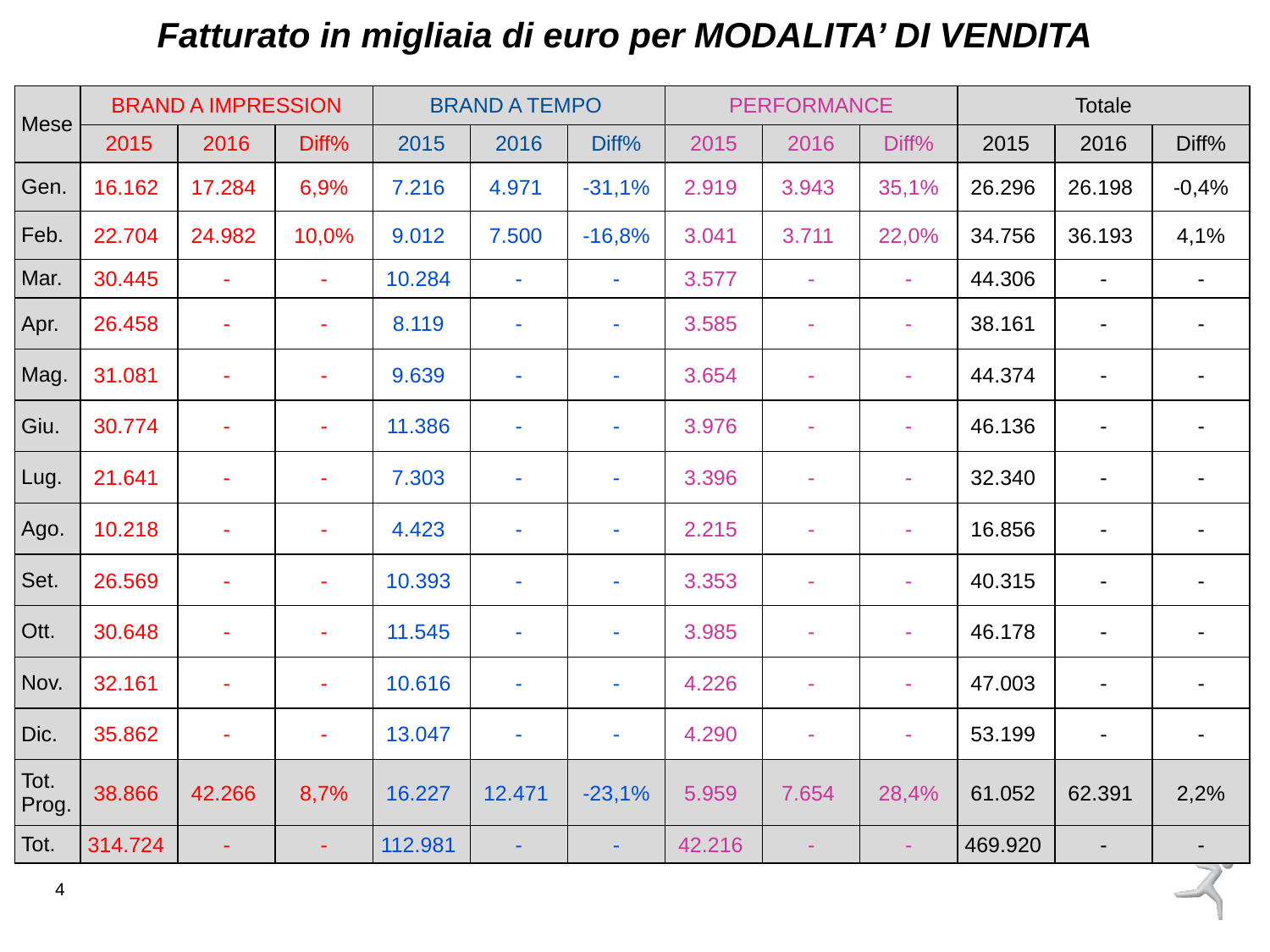

Fatturato in migliaia di euro per MODALITA’ DI VENDITA

| Mese | BRAND A IMPRESSION |  |  | BRAND A TEMPO |  |  | PERFORMANCE |  |  | Totale |  |  |
| --- | --- | --- | --- | --- | --- | --- | --- | --- | --- | --- | --- | --- |
|  | 2015 | 2016 | Diff% | 2015 | 2016 | Diff% | 2015 | 2016 | Diff% | 2015 | 2016 | Diff% |
| Gen. | 16.162 | 17.284 | 6,9% | 7.216 | 4.971 | -31,1% | 2.919 | 3.943 | 35,1% | 26.296 | 26.198 | -0,4% |
| Feb. | 22.704 | 24.982 | 10,0% | 9.012 | 7.500 | -16,8% | 3.041 | 3.711 | 22,0% | 34.756 | 36.193 | 4,1% |
| Mar. | 30.445 | - | - | 10.284 | - | - | 3.577 | - | - | 44.306 | - | - |
| Apr. | 26.458 | - | - | 8.119 | - | - | 3.585 | - | - | 38.161 | - | - |
| Mag. | 31.081 | - | - | 9.639 | - | - | 3.654 | - | - | 44.374 | - | - |
| Giu. | 30.774 | - | - | 11.386 | - | - | 3.976 | - | - | 46.136 | - | - |
| Lug. | 21.641 | - | - | 7.303 | - | - | 3.396 | - | - | 32.340 | - | - |
| Ago. | 10.218 | - | - | 4.423 | - | - | 2.215 | - | - | 16.856 | - | - |
| Set. | 26.569 | - | - | 10.393 | - | - | 3.353 | - | - | 40.315 | - | - |
| Ott. | 30.648 | - | - | 11.545 | - | - | 3.985 | - | - | 46.178 | - | - |
| Nov. | 32.161 | - | - | 10.616 | - | - | 4.226 | - | - | 47.003 | - | - |
| Dic. | 35.862 | - | - | 13.047 | - | - | 4.290 | - | - | 53.199 | - | - |
| Tot. Prog. | 38.866 | 42.266 | 8,7% | 16.227 | 12.471 | -23,1% | 5.959 | 7.654 | 28,4% | 61.052 | 62.391 | 2,2% |
| Tot. | 314.724 | - | - | 112.981 | - | - | 42.216 | - | - | 469.920 | - | - |